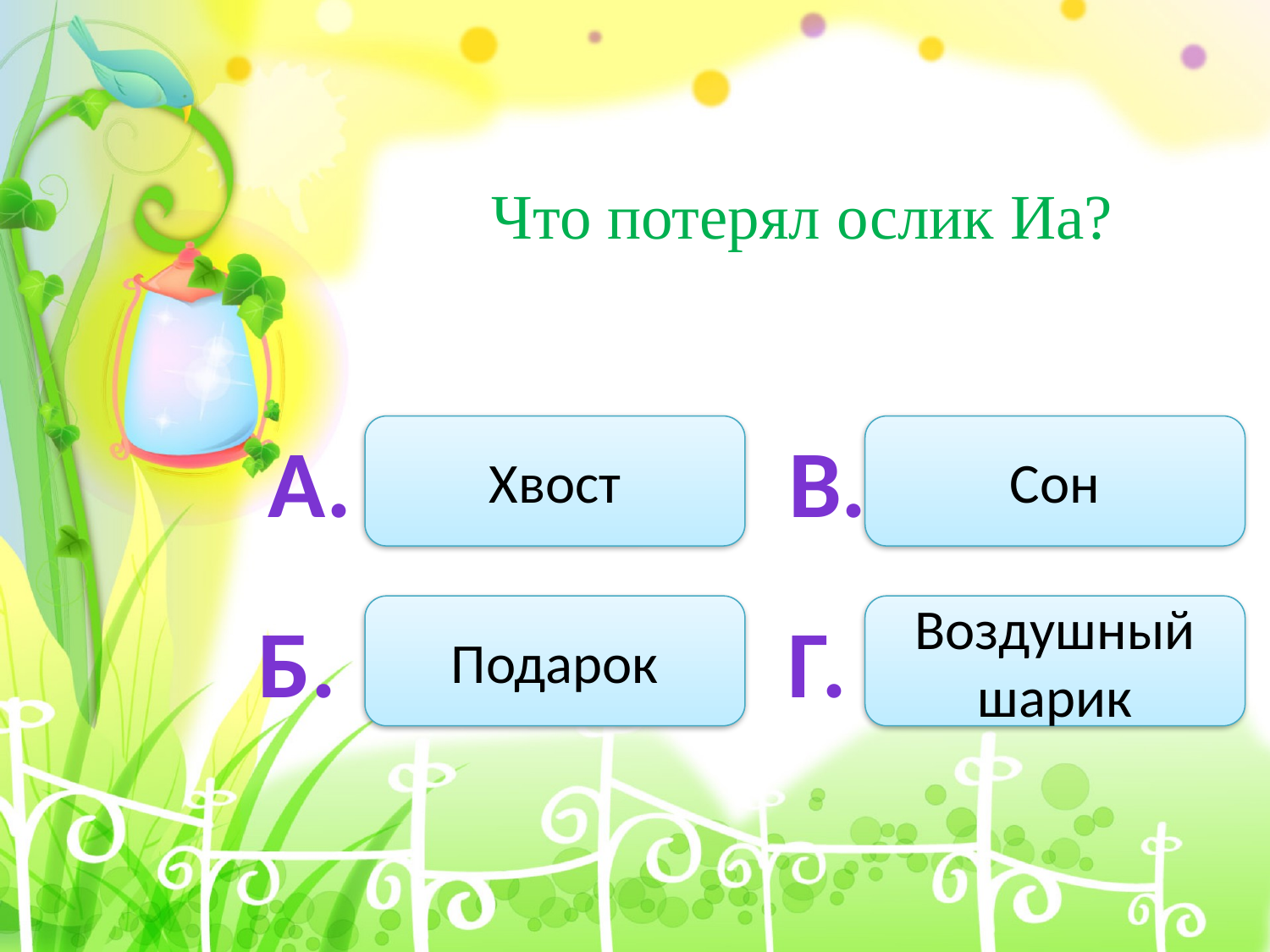

Что потерял ослик Иа?
А.
Хвост
В.
Сон
Б.
Подарок
Г.
Воздушный шарик